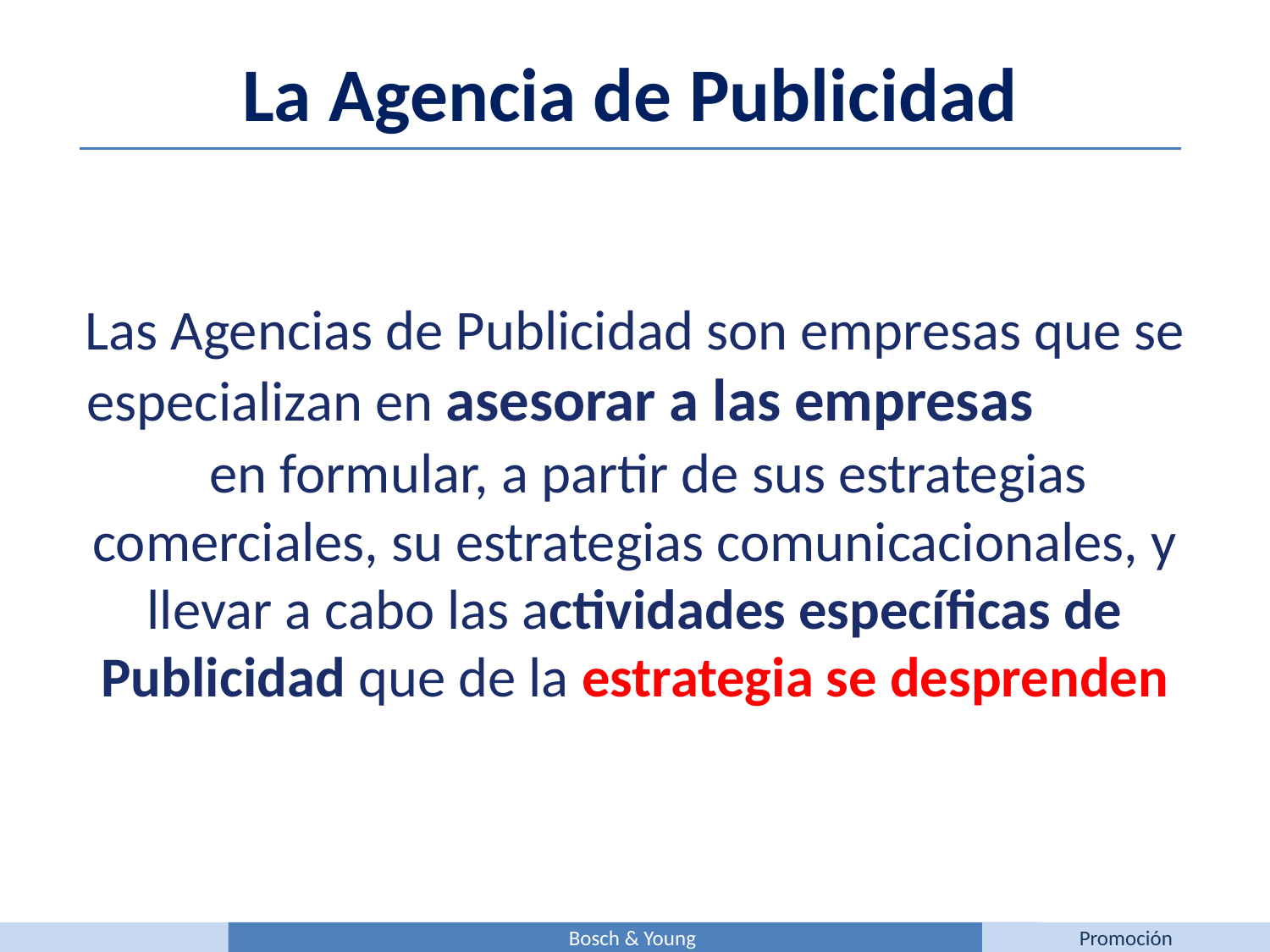

La Agencia de Publicidad
Las Agencias de Publicidad son empresas que se especializan en asesorar a las empresas              en formular, a partir de sus estrategias comerciales, su estrategias comunicacionales, y llevar a cabo las actividades específicas de Publicidad que de la estrategia se desprenden

Bosch & Young
Promoción